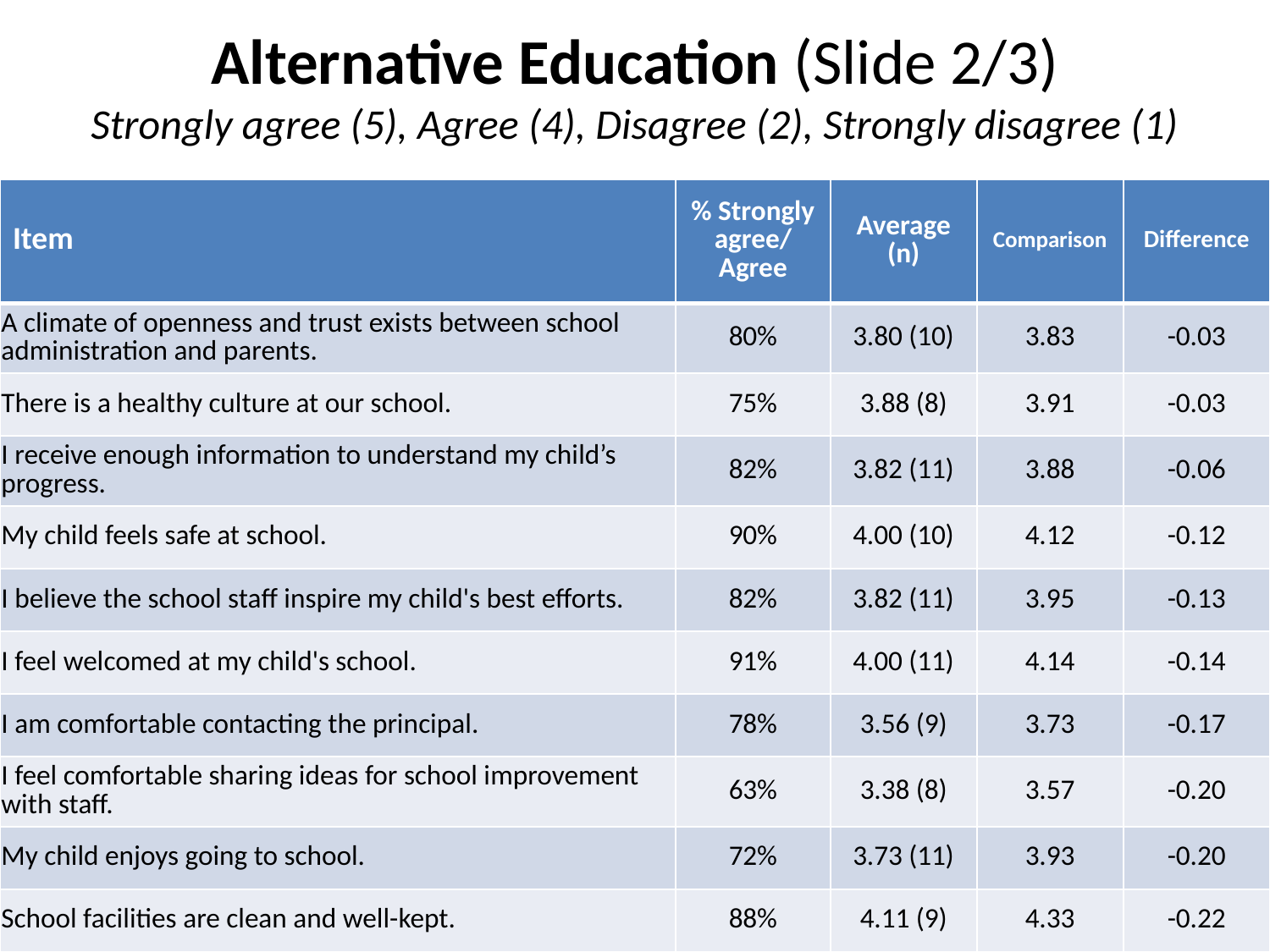

# Alternative Education (Slide 2/3) Strongly agree (5), Agree (4), Disagree (2), Strongly disagree (1)
| Item | % Strongly agree/ Agree | Average (n) | Comparison | Difference |
| --- | --- | --- | --- | --- |
| A climate of openness and trust exists between school administration and parents. | 80% | 3.80 (10) | 3.83 | -0.03 |
| There is a healthy culture at our school. | 75% | 3.88 (8) | 3.91 | -0.03 |
| I receive enough information to understand my child’s progress. | 82% | 3.82 (11) | 3.88 | -0.06 |
| My child feels safe at school. | 90% | 4.00 (10) | 4.12 | -0.12 |
| I believe the school staff inspire my child's best efforts. | 82% | 3.82 (11) | 3.95 | -0.13 |
| I feel welcomed at my child's school. | 91% | 4.00 (11) | 4.14 | -0.14 |
| I am comfortable contacting the principal. | 78% | 3.56 (9) | 3.73 | -0.17 |
| I feel comfortable sharing ideas for school improvement with staff. | 63% | 3.38 (8) | 3.57 | -0.20 |
| My child enjoys going to school. | 72% | 3.73 (11) | 3.93 | -0.20 |
| School facilities are clean and well-kept. | 88% | 4.11 (9) | 4.33 | -0.22 |